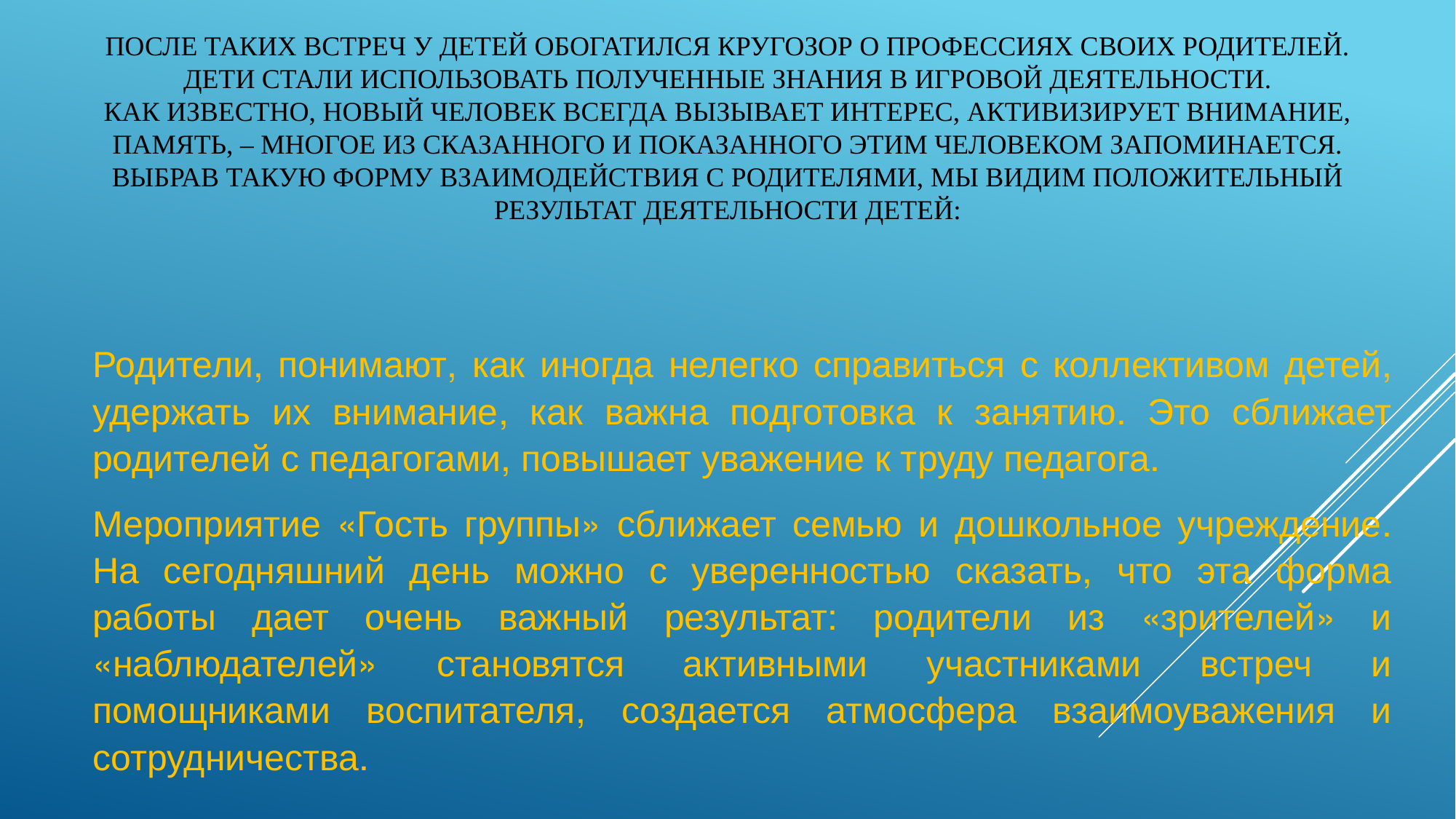

# После таких встреч у детей обогатился кругозор о профессиях своих родителей. Дети стали использовать полученные знания в игровой деятельности. Как известно, новый человек всегда вызывает интерес, активизирует внимание, память, – многое из сказанного и показанного этим человеком запоминается. Выбрав такую форму взаимодействия с родителями, мы видим положительный результат деятельности детей:
Родители, понимают, как иногда нелегко справиться с коллективом детей, удержать их внимание, как важна подготовка к занятию. Это сближает родителей с педагогами, повышает уважение к труду педагога.
Мероприятие «Гость группы» сближает семью и дошкольное учреждение. На сегодняшний день можно с уверенностью сказать, что эта форма работы дает очень важный результат: родители из «зрителей» и «наблюдателей» становятся активными участниками встреч и помощниками воспитателя, создается атмосфера взаимоуважения и сотрудничества.